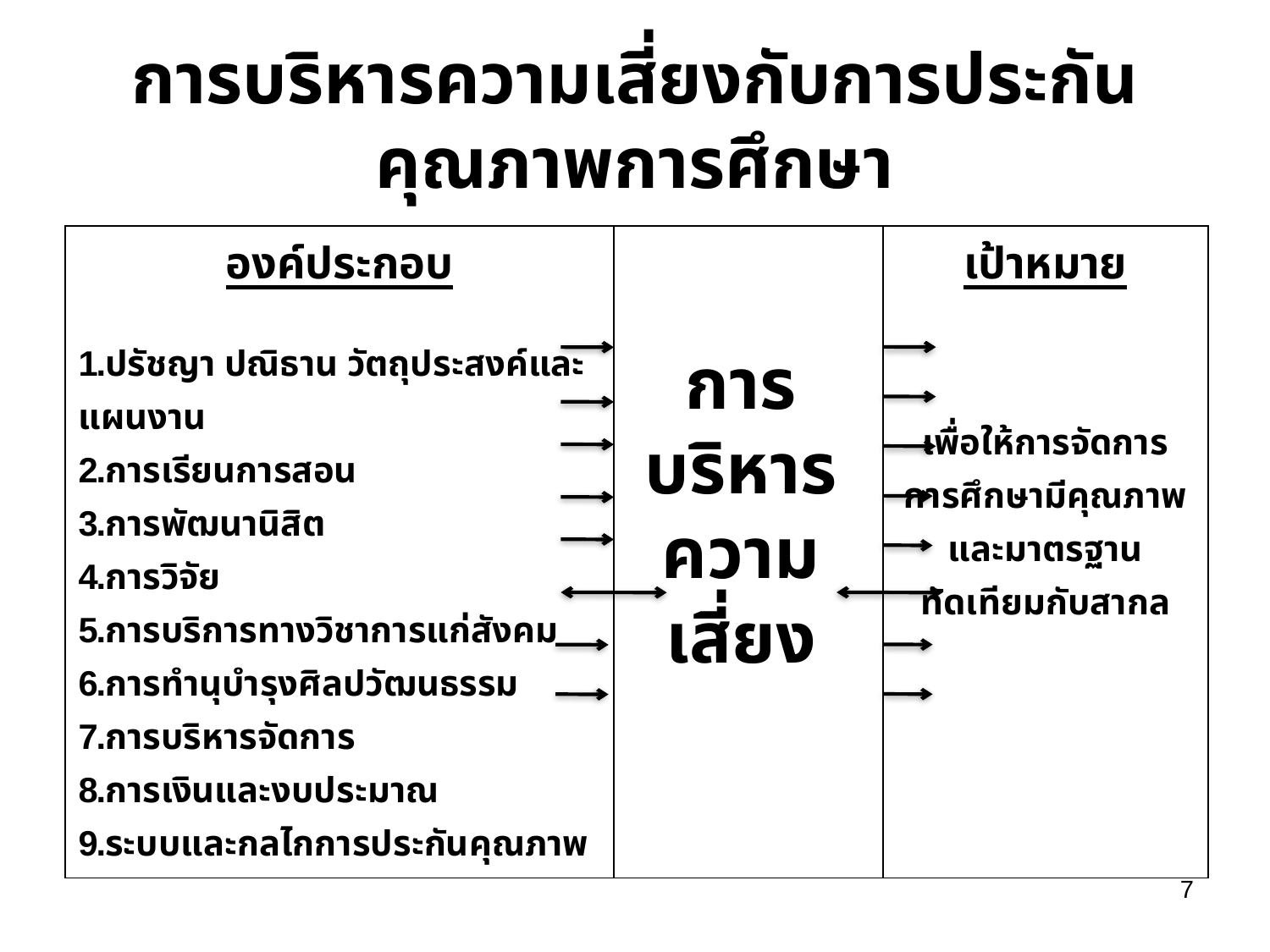

# การบริหารความเสี่ยงกับการประกันคุณภาพการศึกษา
| องค์ประกอบ ปรัชญา ปณิธาน วัตถุประสงค์และแผนงาน การเรียนการสอน การพัฒนานิสิต การวิจัย การบริการทางวิชาการแก่สังคม การทำนุบำรุงศิลปวัฒนธรรม การบริหารจัดการ การเงินและงบประมาณ ระบบและกลไกการประกันคุณภาพ |  | เป้าหมาย เพื่อให้การจัดการ การศึกษามีคุณภาพและมาตรฐานทัดเทียมกับสากล |
| --- | --- | --- |

การ
บริหาร
ความเสี่ยง
7